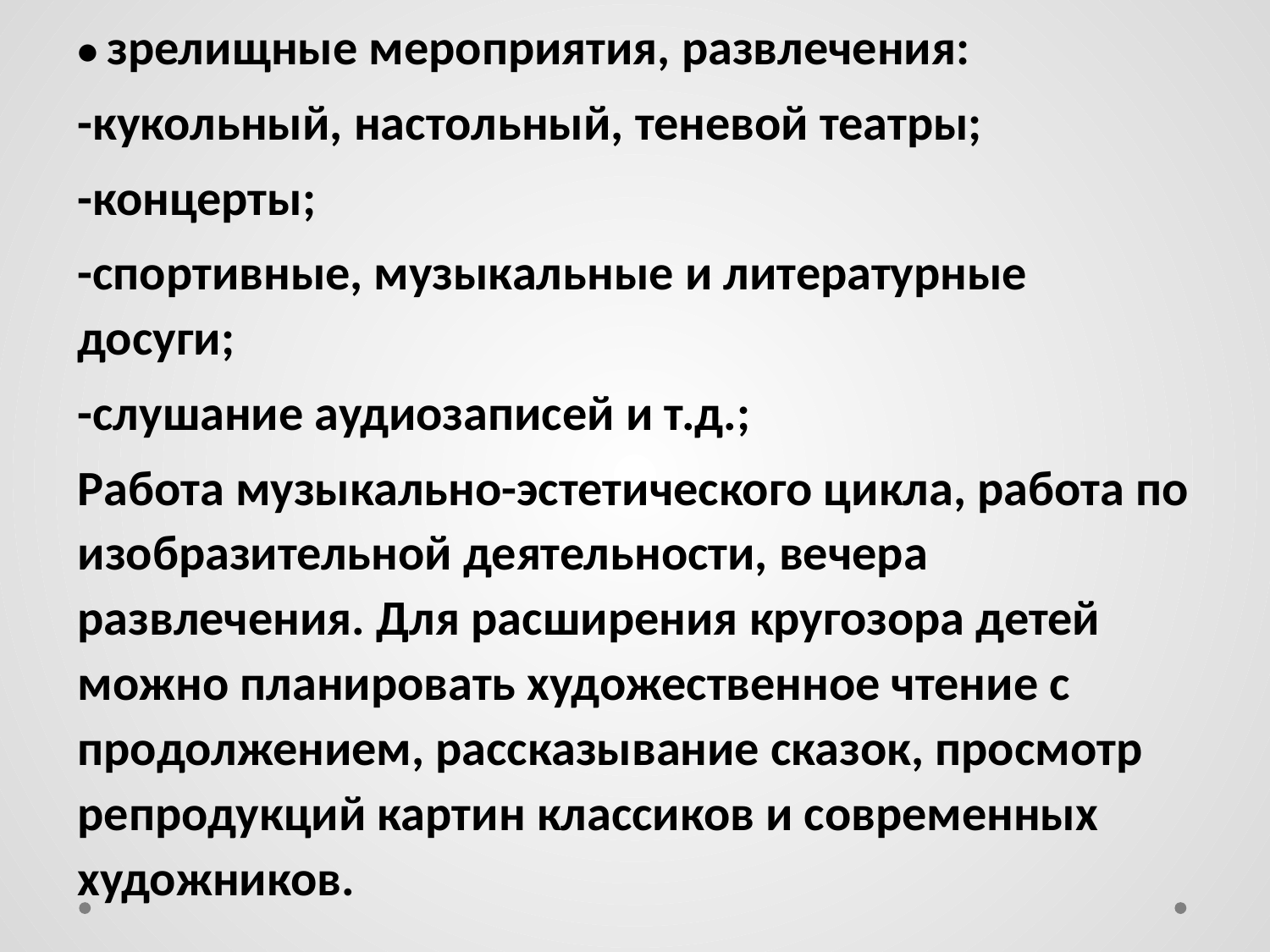

• зрелищные мероприятия, развлечения:
-кукольный, настольный, теневой театры;
-концерты;
-спортивные, музыкальные и литературные досуги;
-слушание аудиозаписей и т.д.;
Работа музыкально-эстетического цикла, работа по изобразительной деятельности, вечера развлечения. Для расширения кругозора детей можно планировать художественное чтение с продолжением, рассказывание сказок, просмотр репродукций картин классиков и современных художников.